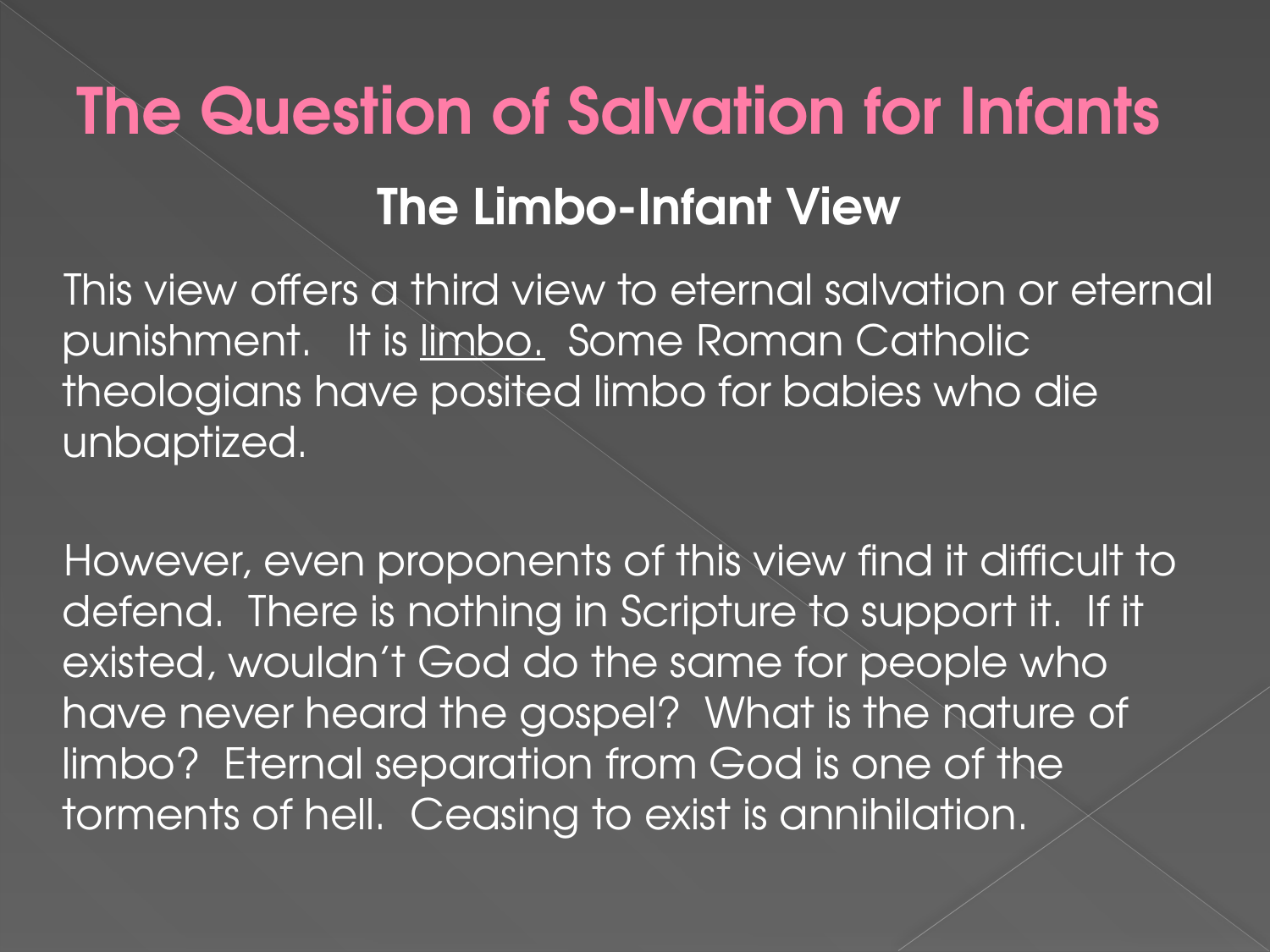

# The Question of Salvation for Infants
The Limbo-Infant View

This view offers a third view to eternal salvation or eternal punishment.   It is limbo.  Some Roman Catholic theologians have posited limbo for babies who die unbaptized.

However, even proponents of this view find it difficult to defend.  There is nothing in Scripture to support it.  If it existed, wouldn’t God do the same for people who have never heard the gospel?  What is the nature of limbo?  Eternal separation from God is one of the torments of hell.  Ceasing to exist is annihilation.